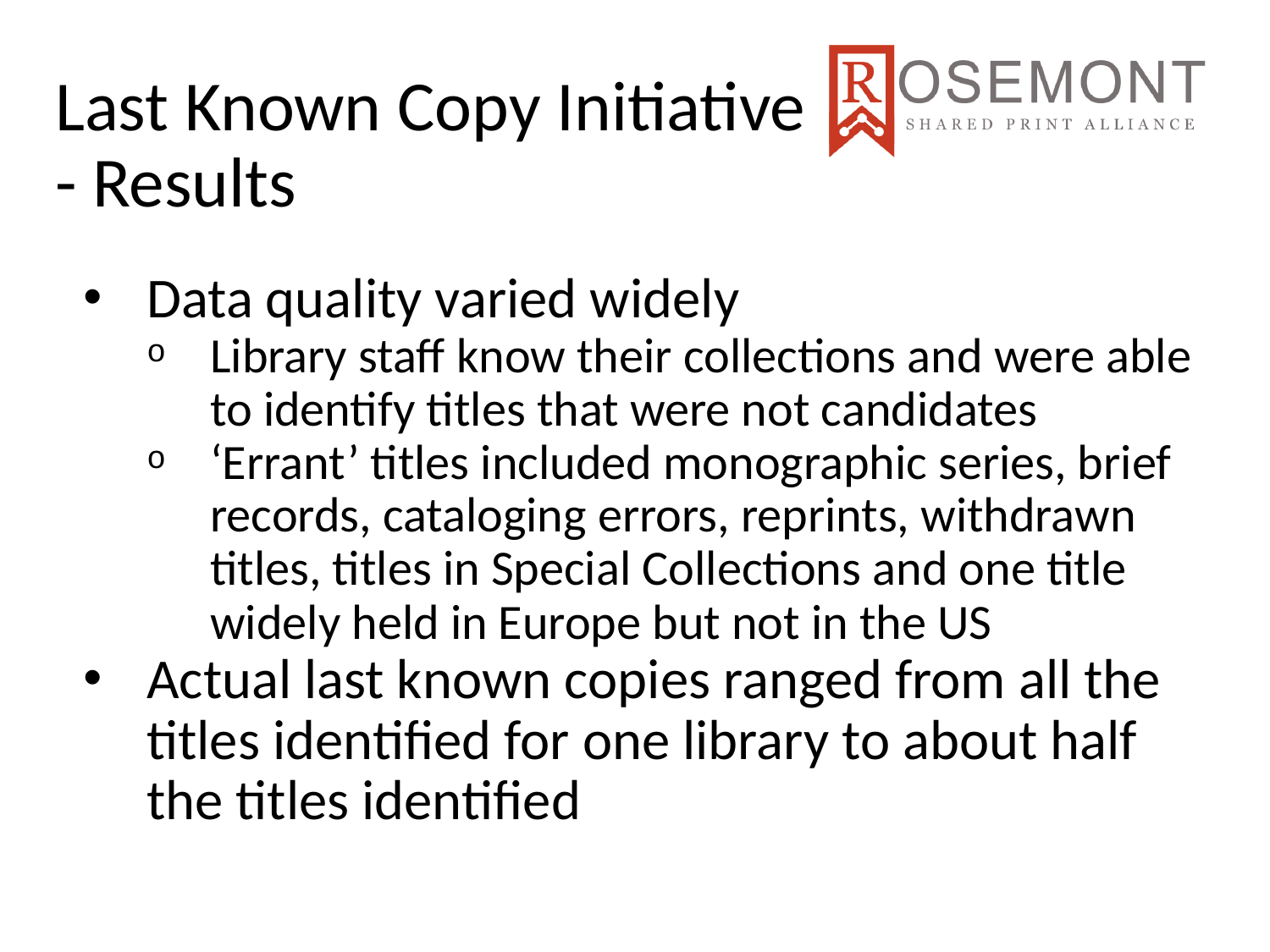

Last Known Copy Initiative
- Results
Data quality varied widely
Library staff know their collections and were able to identify titles that were not candidates
‘Errant’ titles included monographic series, brief records, cataloging errors, reprints, withdrawn titles, titles in Special Collections and one title widely held in Europe but not in the US
Actual last known copies ranged from all the titles identified for one library to about half the titles identified